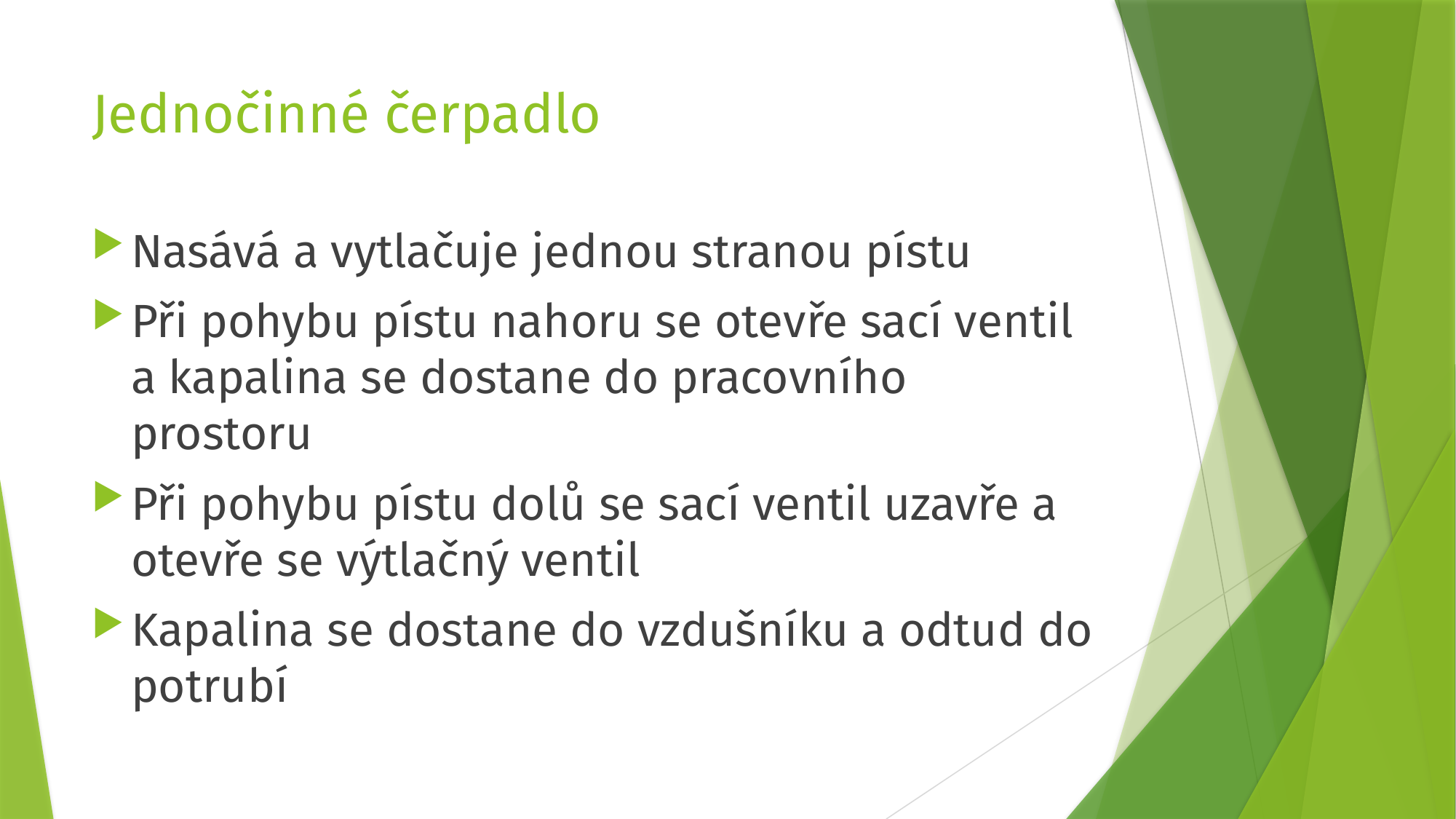

# Jednočinné čerpadlo
Nasává a vytlačuje jednou stranou pístu
Při pohybu pístu nahoru se otevře sací ventil a kapalina se dostane do pracovního prostoru
Při pohybu pístu dolů se sací ventil uzavře a otevře se výtlačný ventil
Kapalina se dostane do vzdušníku a odtud do potrubí